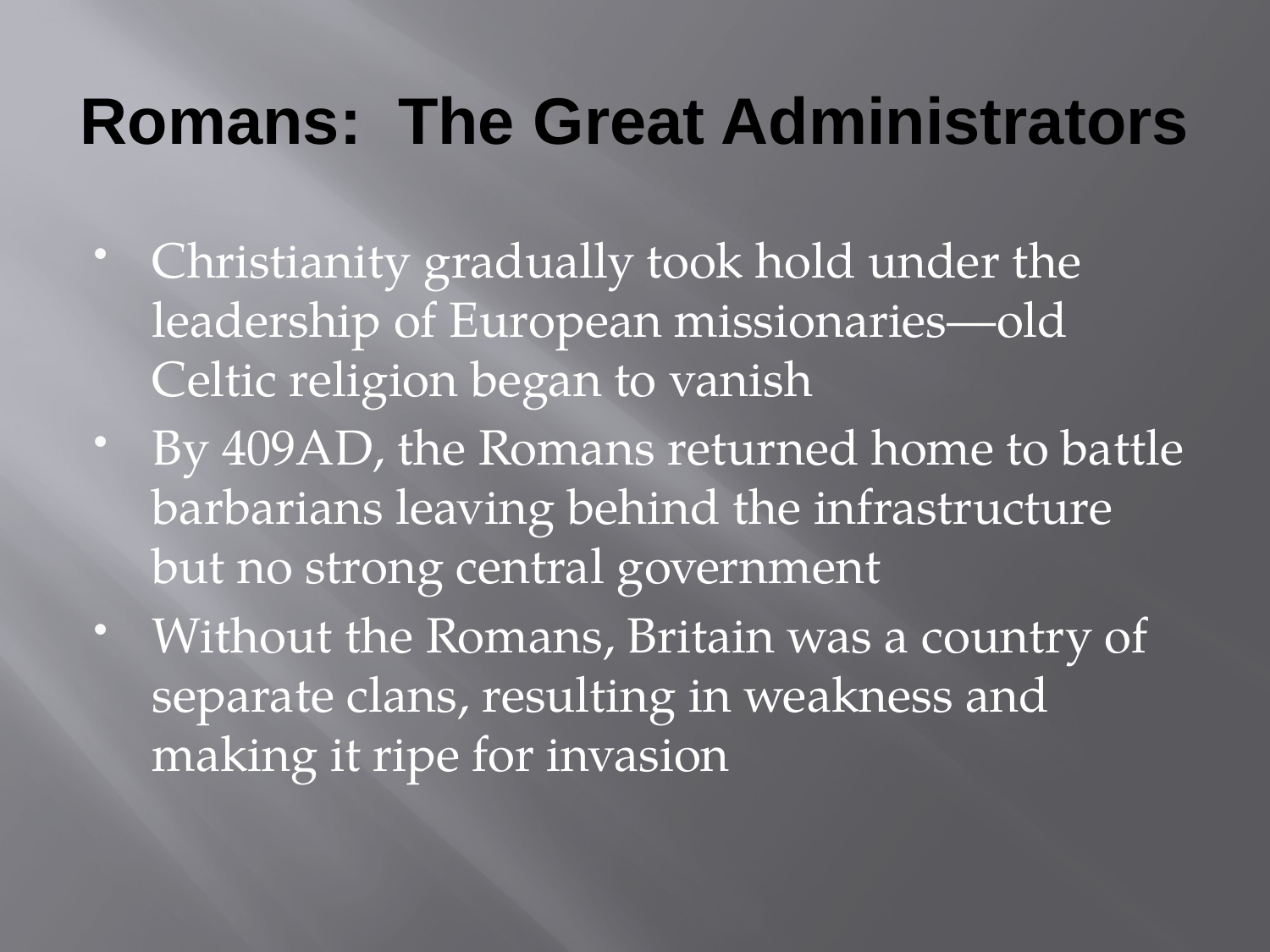

# Romans:  The Great Administrators
Christianity gradually took hold under the leadership of European missionaries—old Celtic religion began to vanish
By 409AD, the Romans returned home to battle barbarians leaving behind the infrastructure but no strong central government
Without the Romans, Britain was a country of separate clans, resulting in weakness and making it ripe for invasion